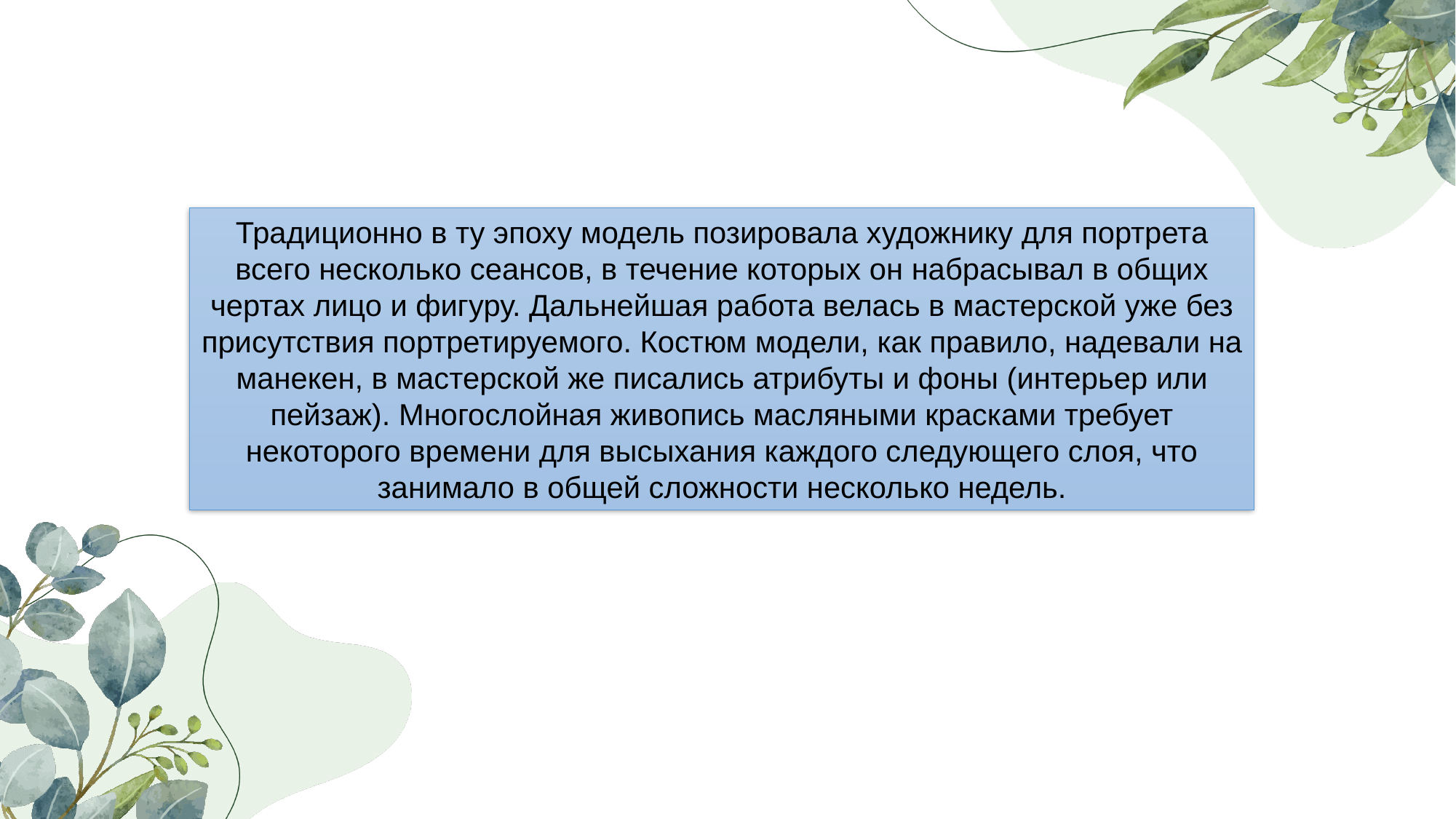

Традиционно в ту эпоху модель позировала художнику для портрета всего несколько сеансов, в течение которых он набрасывал в общих чертах лицо и фигуру. Дальнейшая работа велась в мастерской уже без присутствия портретируемого. Костюм модели, как правило, надевали на манекен, в мастерской же писались атрибуты и фоны (интерьер или пейзаж). Многослойная живопись масляными красками требует некоторого времени для высыхания каждого следующего слоя, что занимало в общей сложности несколько недель.